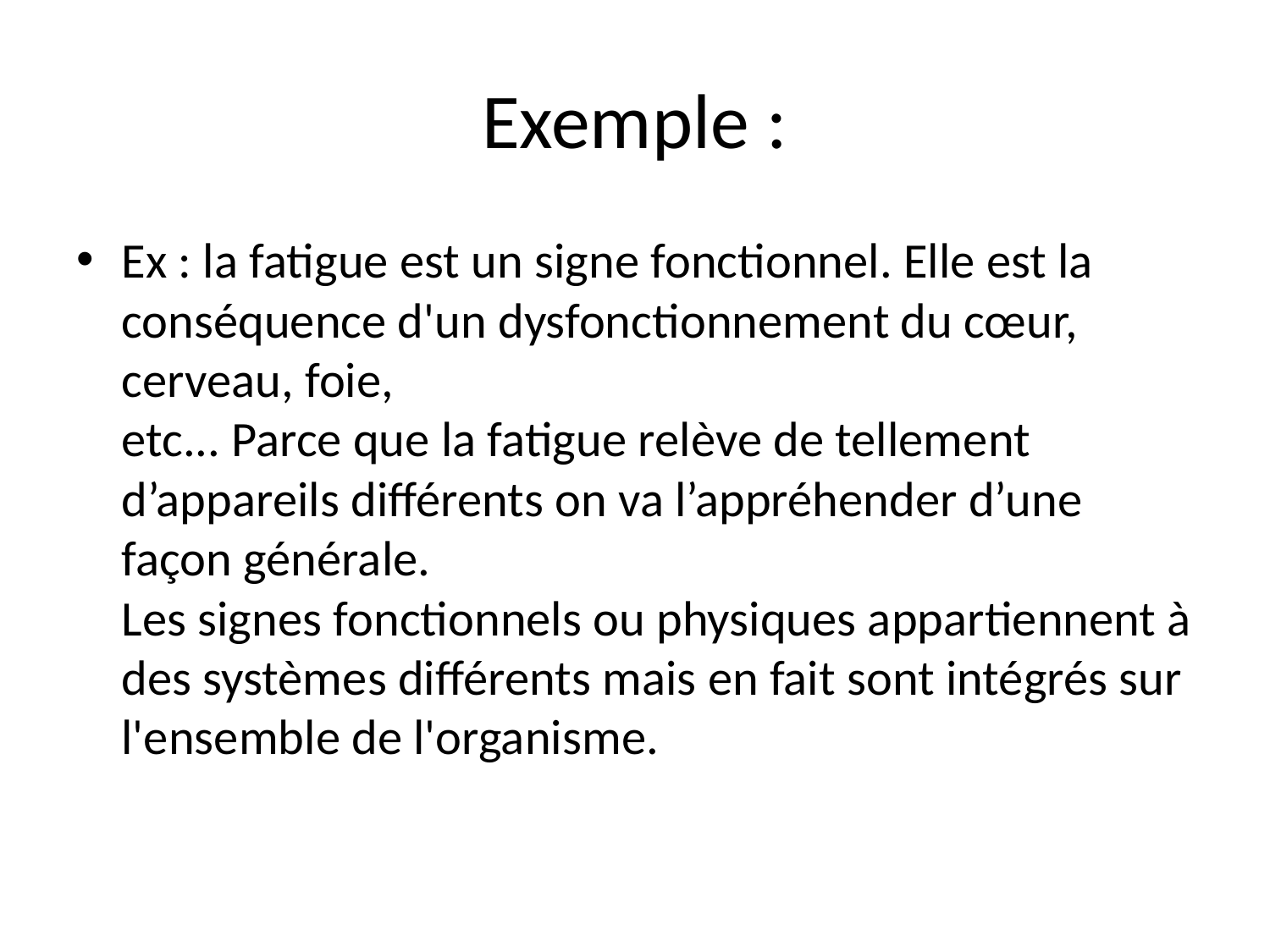

# Exemple :
Ex : la fatigue est un signe fonctionnel. Elle est la conséquence d'un dysfonctionnement du cœur, cerveau, foie,
etc... Parce que la fatigue relève de tellement d’appareils différents on va l’appréhender d’une façon générale.
Les signes fonctionnels ou physiques appartiennent à des systèmes différents mais en fait sont intégrés sur
l'ensemble de l'organisme.